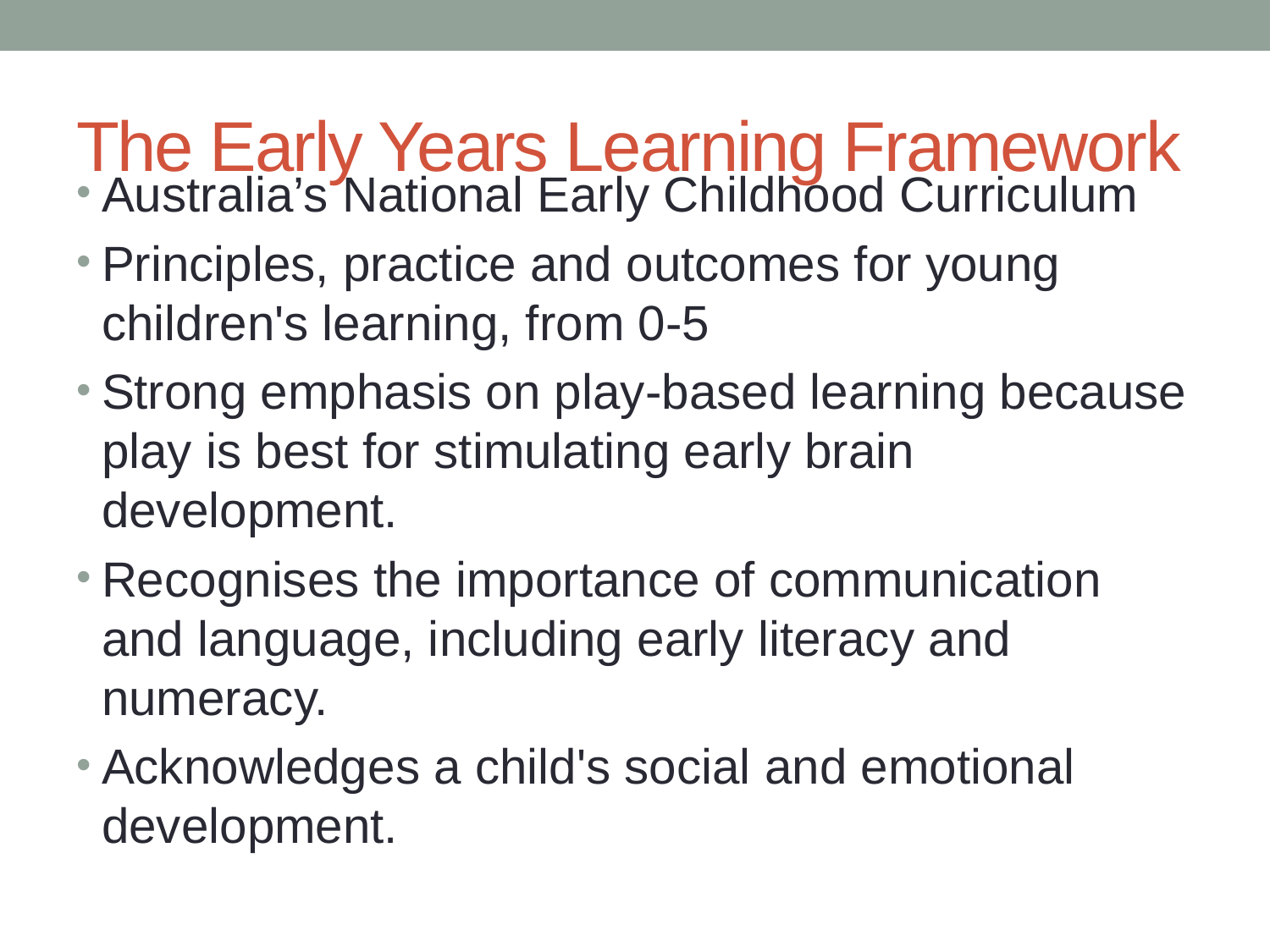

# The Early Years Learning Framework
Australia’s National Early Childhood Curriculum
Principles, practice and outcomes for young children's learning, from 0-5
Strong emphasis on play-based learning because play is best for stimulating early brain development.
Recognises the importance of communication and language, including early literacy and numeracy.
Acknowledges a child's social and emotional development.